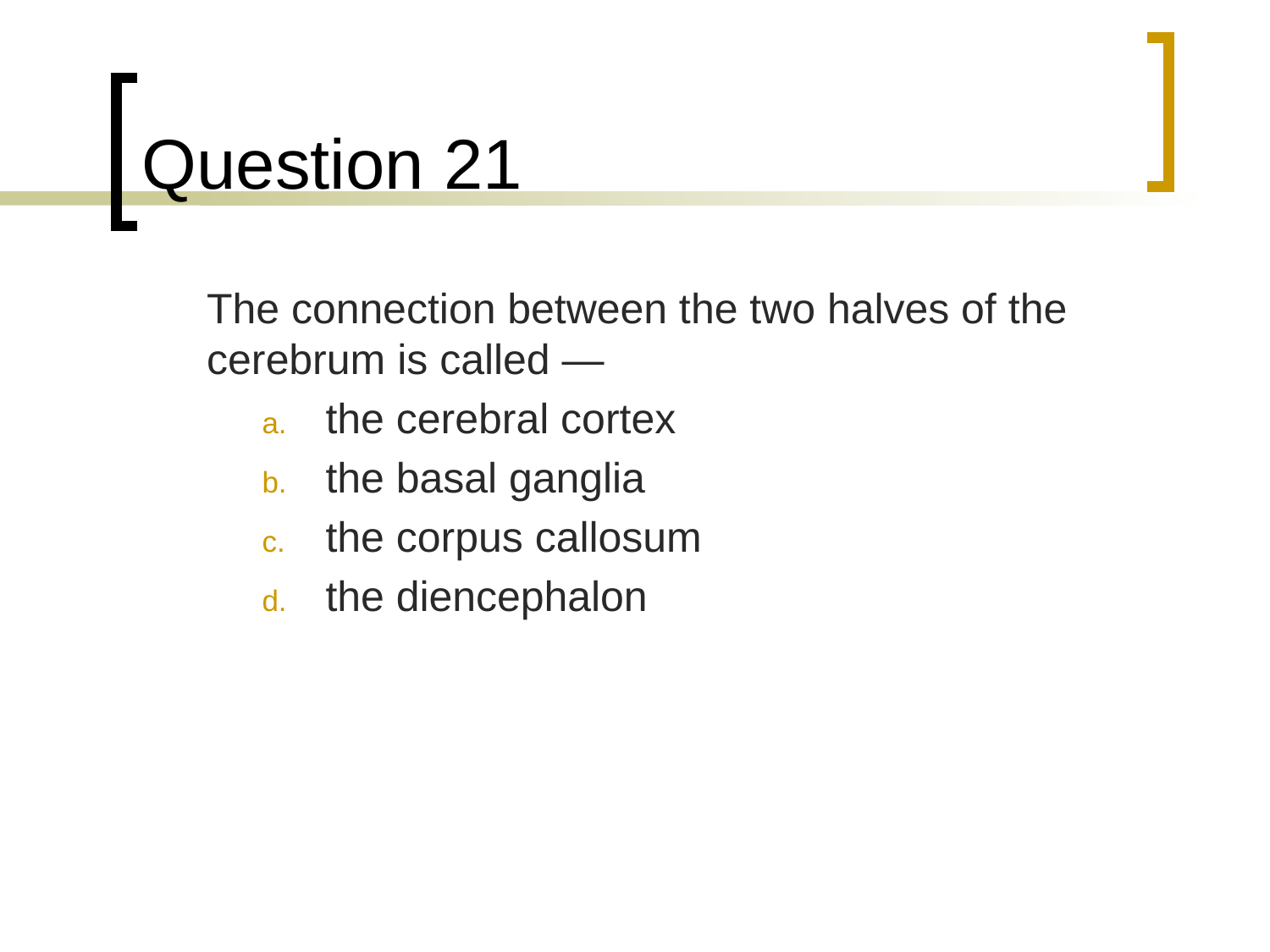

# Question 21
	The connection between the two halves of the cerebrum is called —
the cerebral cortex
the basal ganglia
the corpus callosum
the diencephalon